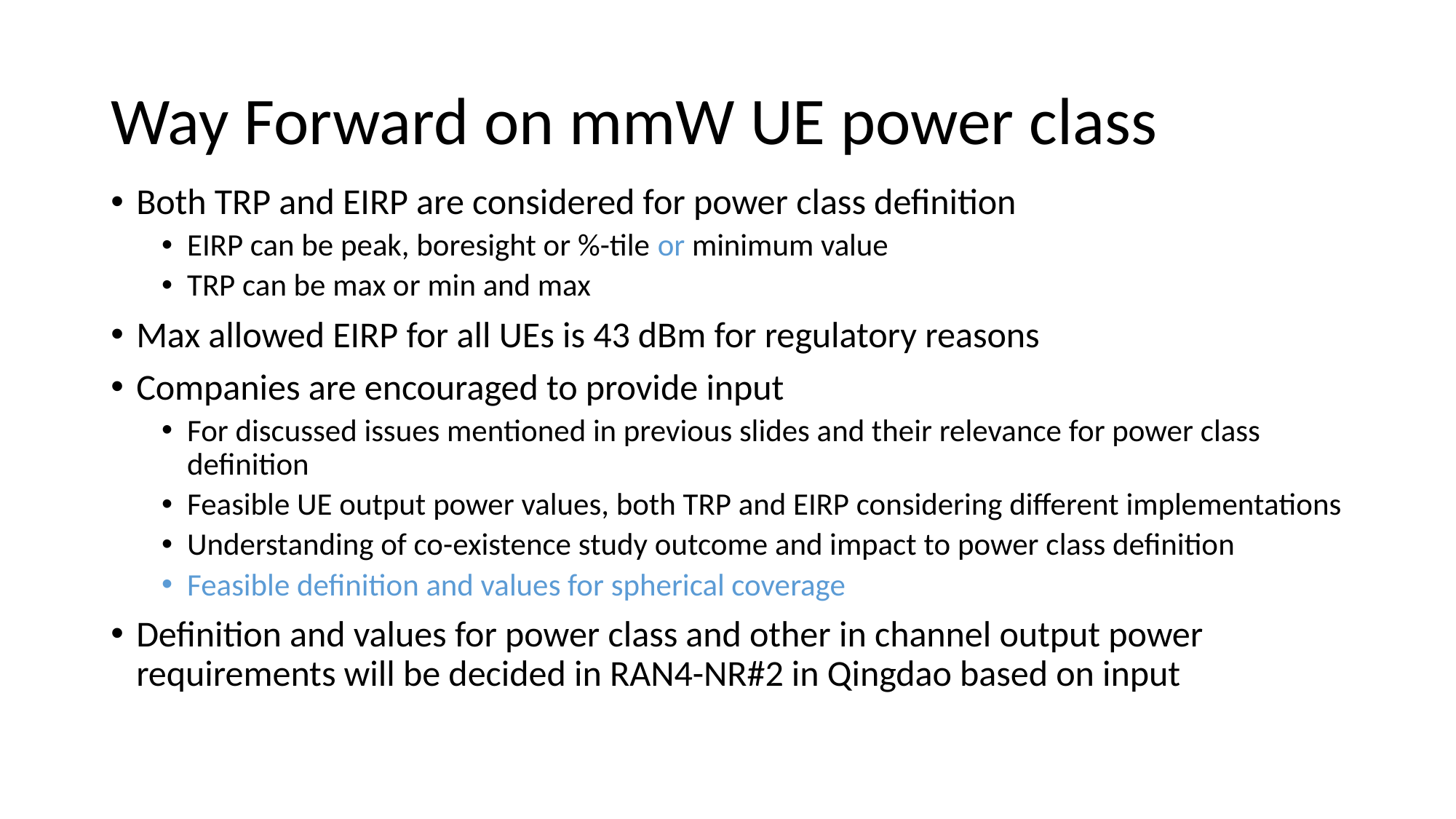

# Way Forward on mmW UE power class
Both TRP and EIRP are considered for power class definition
EIRP can be peak, boresight or %-tile or minimum value
TRP can be max or min and max
Max allowed EIRP for all UEs is 43 dBm for regulatory reasons
Companies are encouraged to provide input
For discussed issues mentioned in previous slides and their relevance for power class definition
Feasible UE output power values, both TRP and EIRP considering different implementations
Understanding of co-existence study outcome and impact to power class definition
Feasible definition and values for spherical coverage
Definition and values for power class and other in channel output power requirements will be decided in RAN4-NR#2 in Qingdao based on input